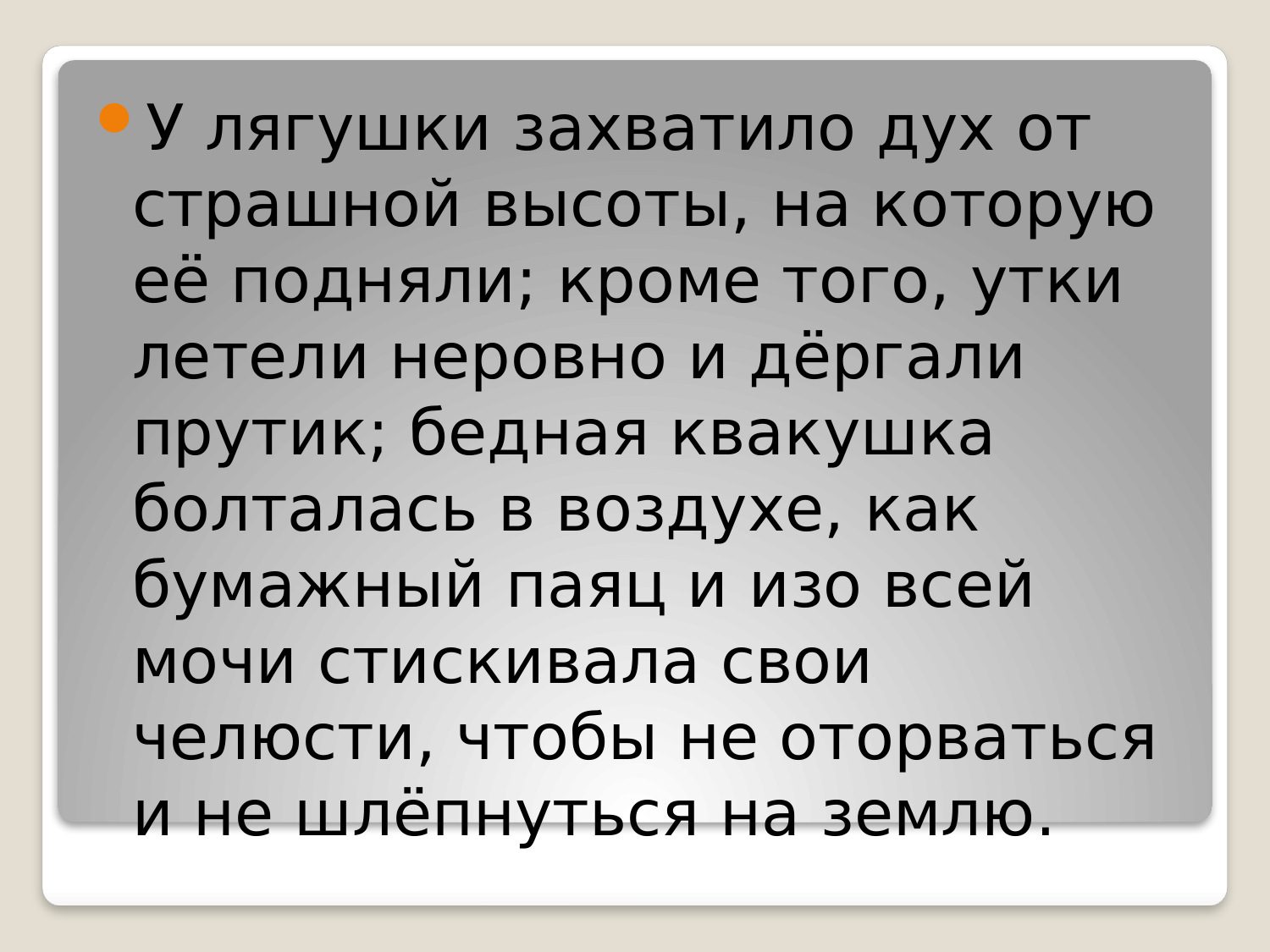

У лягушки захватило дух от страшной высоты, на которую её подняли; кроме того, утки летели неровно и дёргали прутик; бедная квакушка болталась в воздухе, как бумажный паяц и изо всей мочи стискивала свои челюсти, чтобы не оторваться и не шлёпнуться на землю.